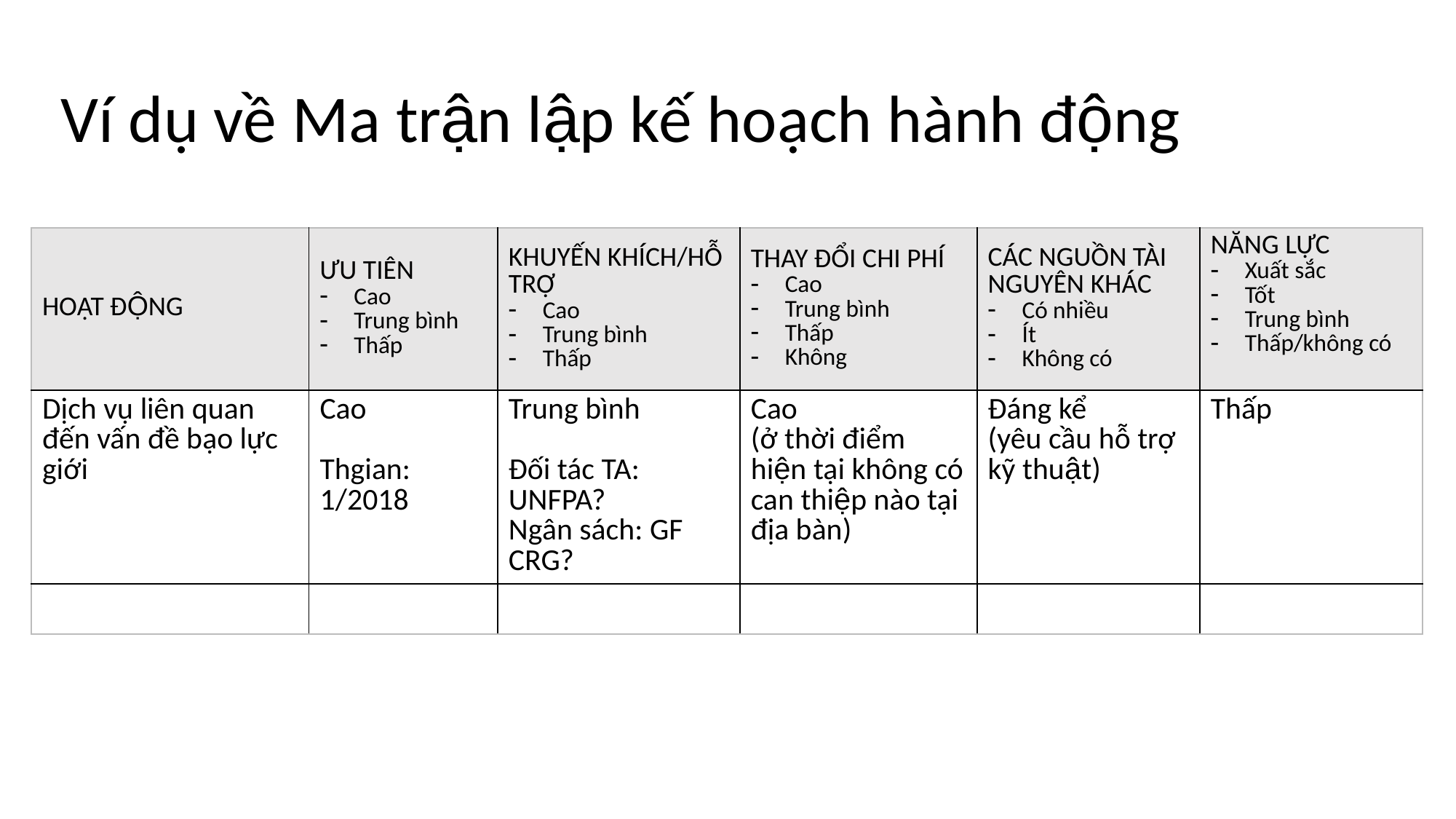

# Ví dụ về Ma trận lập kế hoạch hành động
| HOẠT ĐỘNG | ƯU TIÊN Cao Trung bình Thấp | KHUYẾN KHÍCH/HỖ TRỢ Cao Trung bình Thấp | THAY ĐỔI CHI PHÍ Cao Trung bình Thấp Không | CÁC NGUỒN TÀI NGUYÊN KHÁC Có nhiều Ít Không có | NĂNG LỰC Xuất sắc Tốt Trung bình Thấp/không có |
| --- | --- | --- | --- | --- | --- |
| Dịch vụ liên quan đến vấn đề bạo lực giới | Cao Thgian: 1/2018 | Trung bình Đối tác TA: UNFPA? Ngân sách: GF CRG? | Cao (ở thời điểm hiện tại không có can thiệp nào tại địa bàn) | Đáng kể (yêu cầu hỗ trợ kỹ thuật) | Thấp |
|  |  |  |  |  |  |